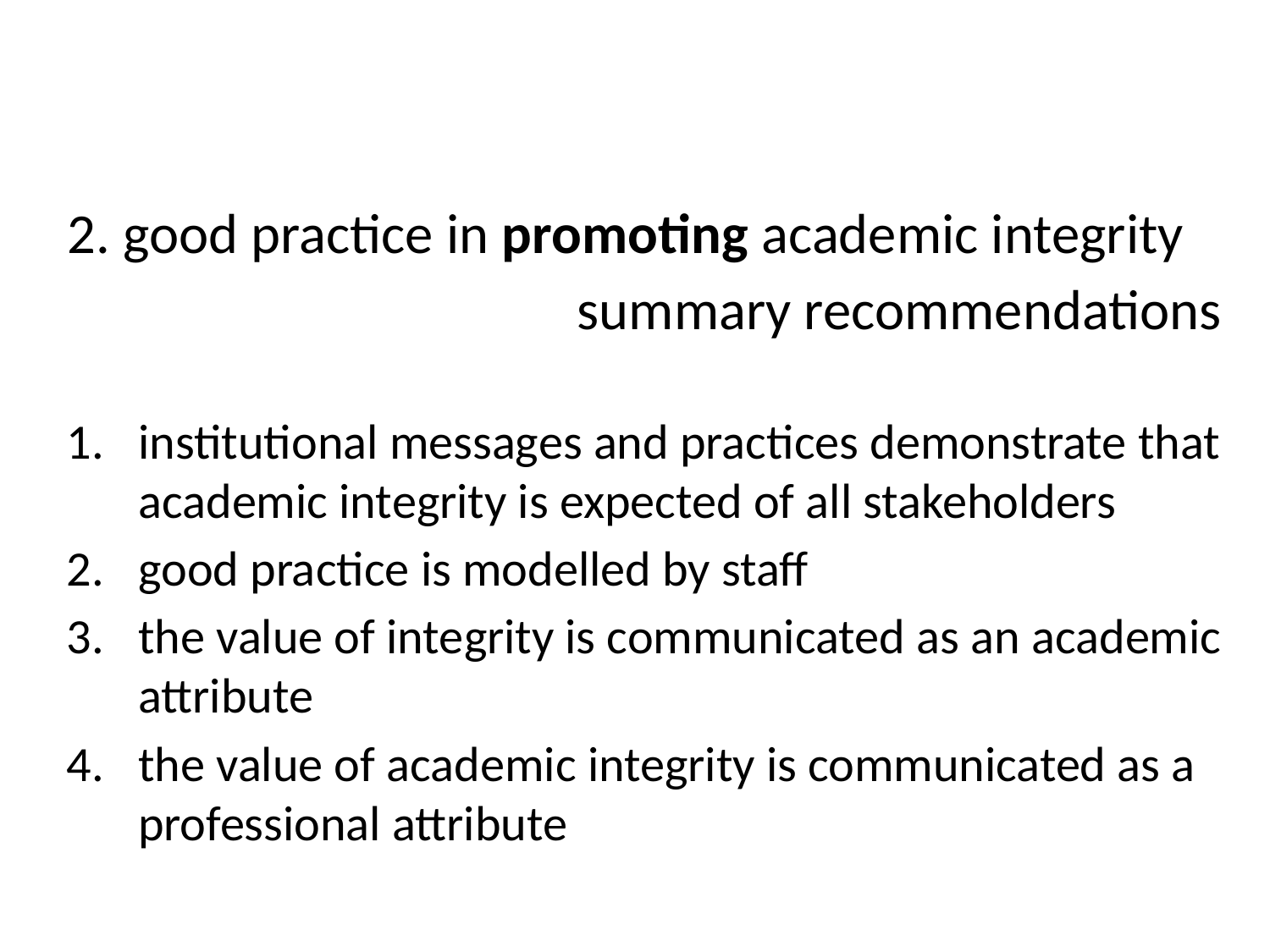

2. good practice in promoting academic integrity
summary recommendations

institutional messages and practices demonstrate that academic integrity is expected of all stakeholders
good practice is modelled by staff
the value of integrity is communicated as an academic attribute
the value of academic integrity is communicated as a professional attribute